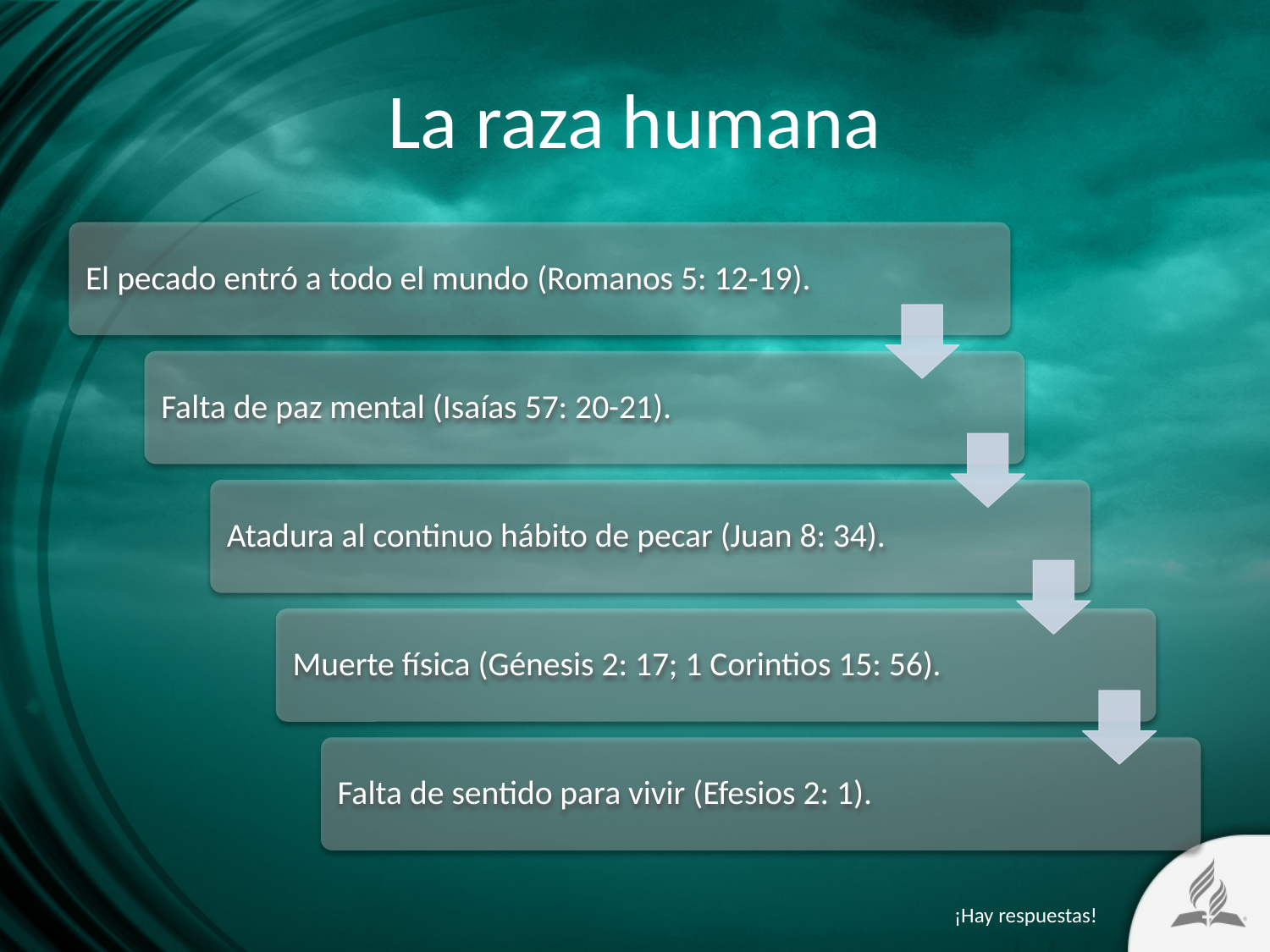

# La raza humana
El pecado entró a todo el mundo (Romanos 5: 12-19).
Falta de paz mental (Isaías 57: 20-21).
Atadura al continuo hábito de pecar (Juan 8: 34).
Muerte física (Génesis 2: 17; 1 Corintios 15: 56).
Falta de sentido para vivir (Efesios 2: 1).

¡Hay respuestas!